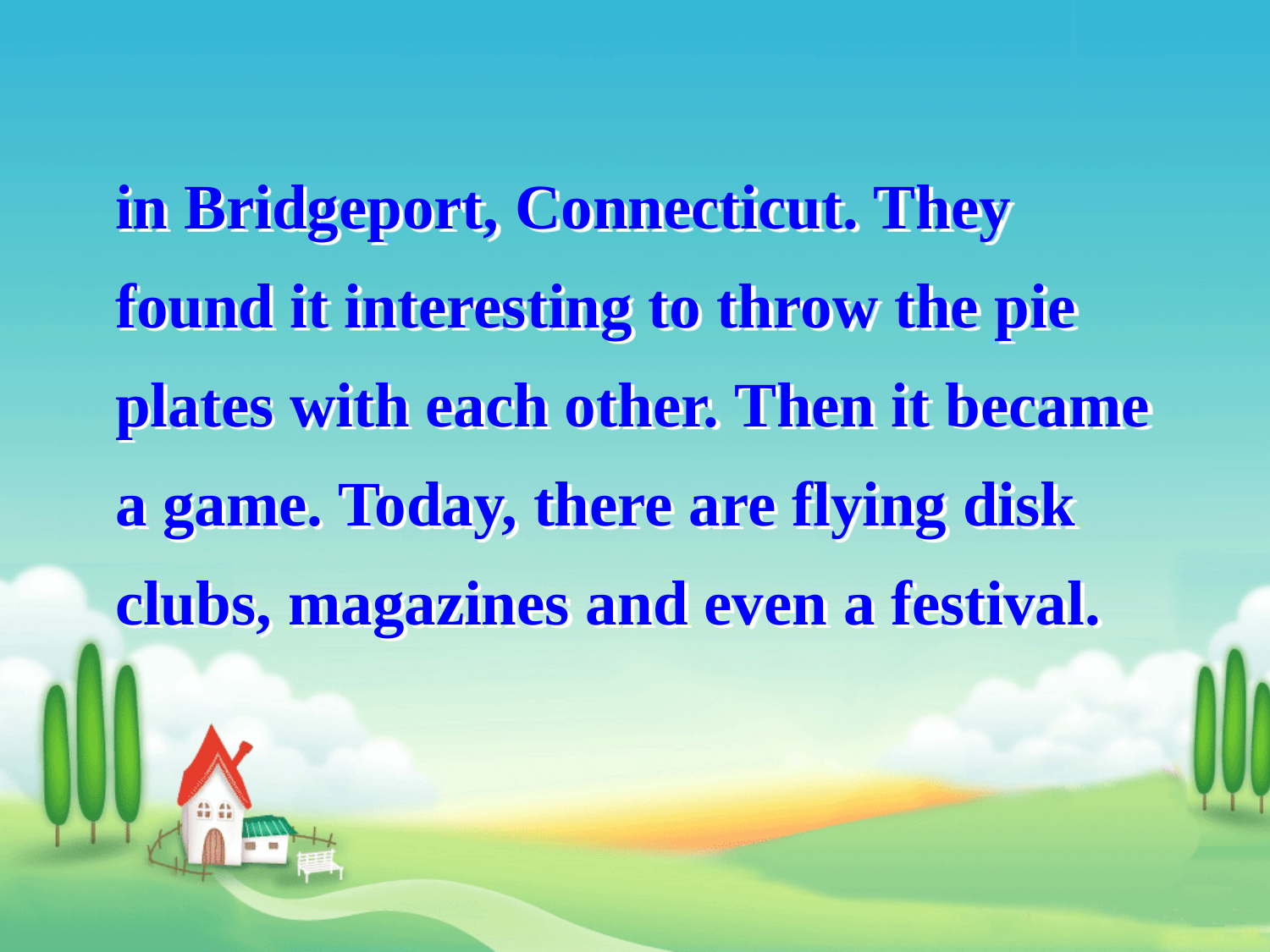

in Bridgeport, Connecticut. They found it interesting to throw the pie plates with each other. Then it became a game. Today, there are flying disk clubs, magazines and even a festival.